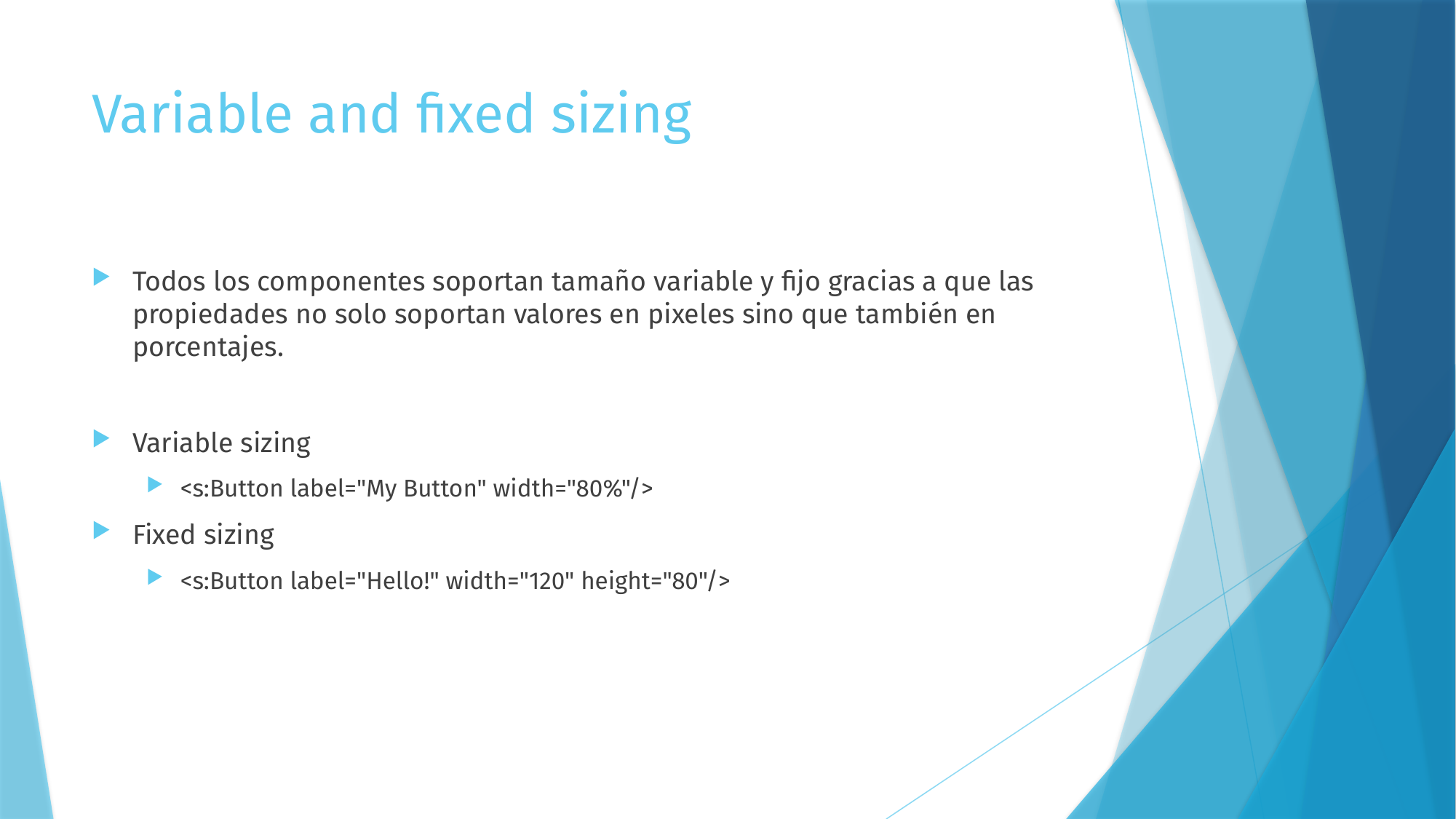

# Variable and fixed sizing
Todos los componentes soportan tamaño variable y fijo gracias a que las propiedades no solo soportan valores en pixeles sino que también en porcentajes.

Variable sizing
<s:Button label="My Button" width="80%"/>
Fixed sizing
<s:Button label="Hello!" width="120" height="80"/>